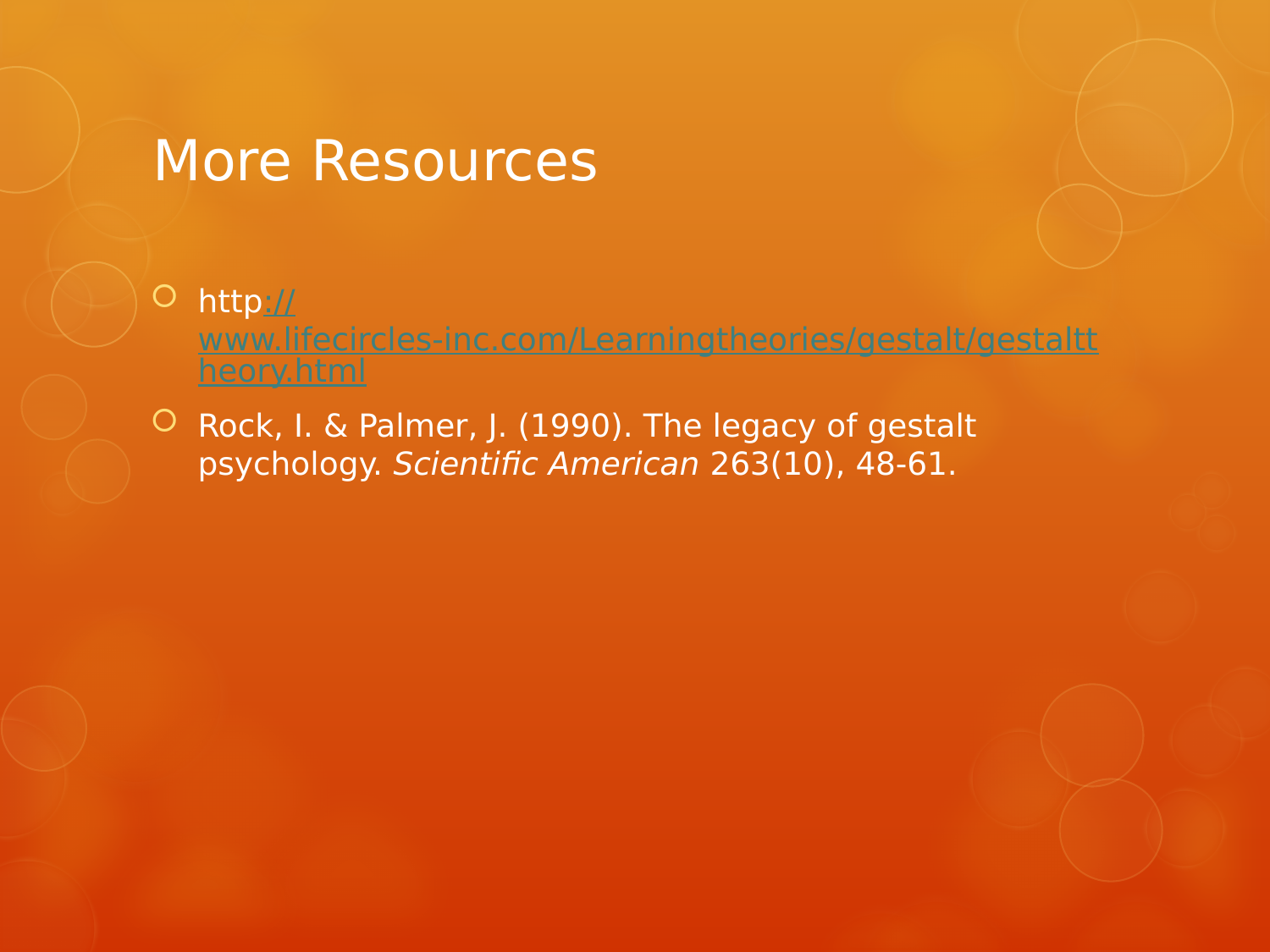

# More Resources

http://www.lifecircles-inc.com/Learningtheories/gestalt/gestalttheory.html
Rock, I. & Palmer, J. (1990). The legacy of gestalt psychology. Scientific American 263(10), 48-61.